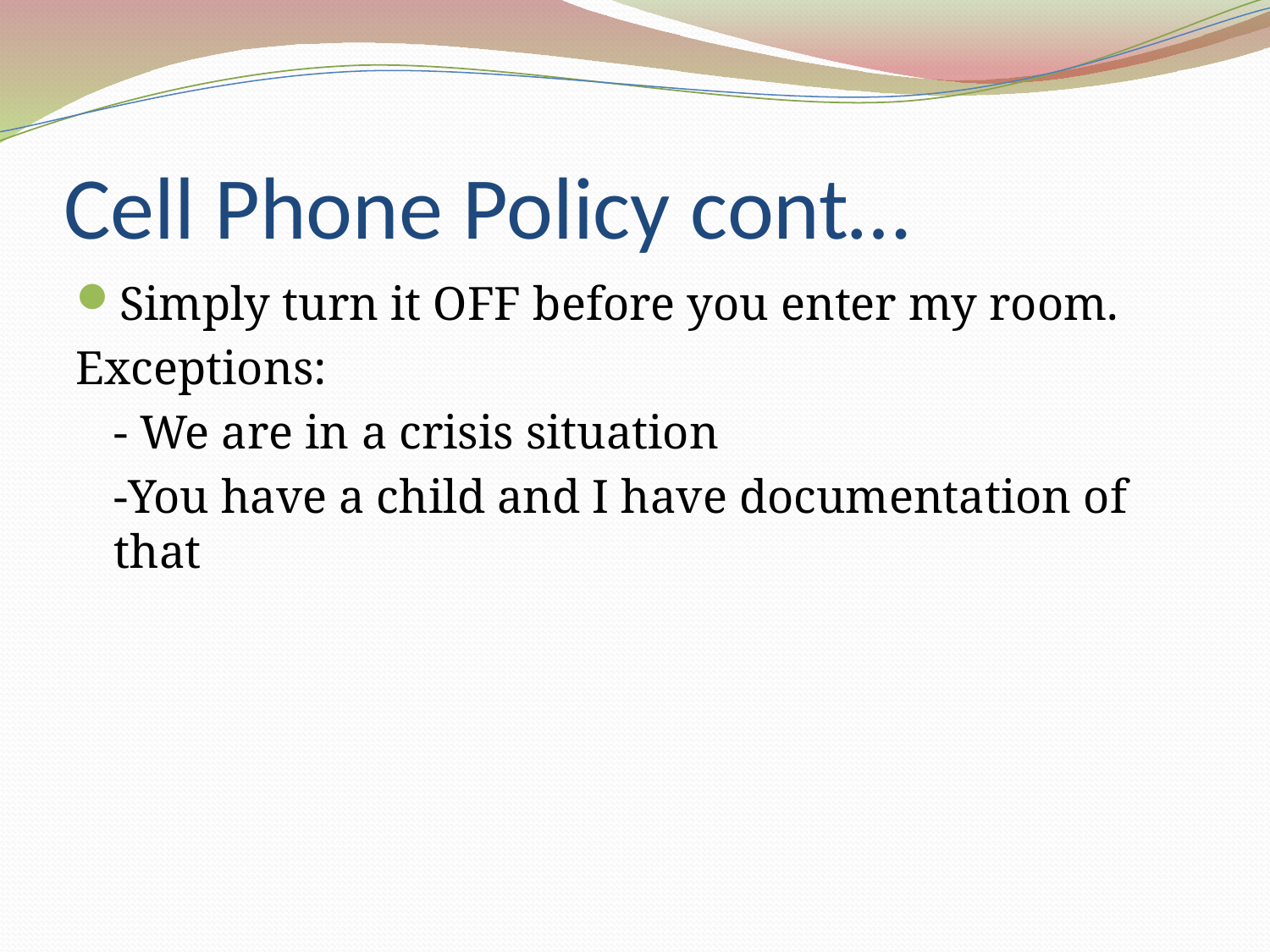

# Cell Phone Policy cont…
Simply turn it OFF before you enter my room.
Exceptions:
	- We are in a crisis situation
	-You have a child and I have documentation of that